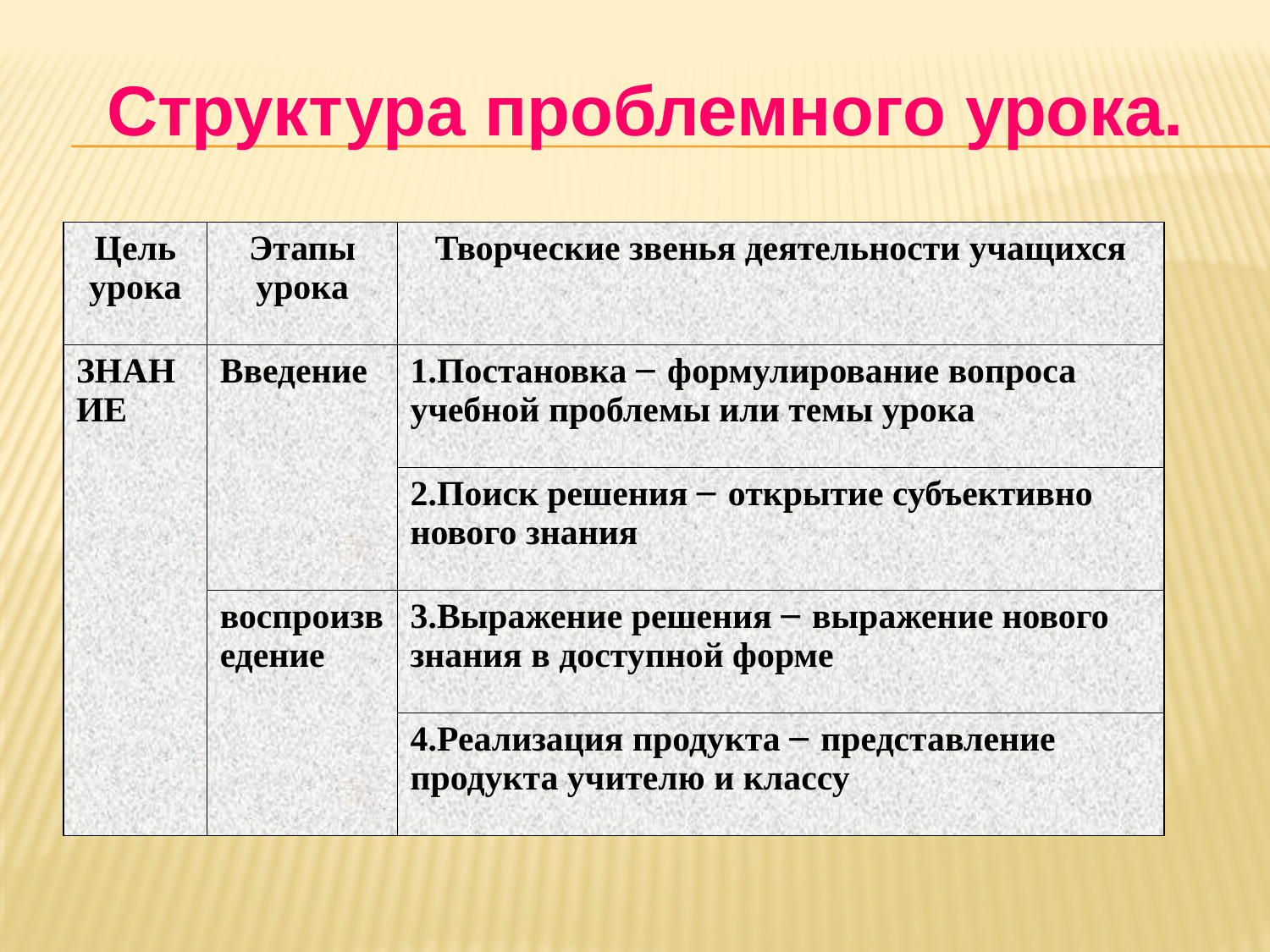

# Структура проблемного урока.
| Цель урока | Этапы урока | Творческие звенья деятельности учащихся |
| --- | --- | --- |
| ЗНАНИЕ | Введение | 1.Постановка – формулирование вопроса учебной проблемы или темы урока |
|  |  | 2.Поиск решения – открытие субъективно нового знания |
|  | воспроизведение | 3.Выражение решения – выражение нового знания в доступной форме |
|  |  | 4.Реализация продукта – представление продукта учителю и классу |